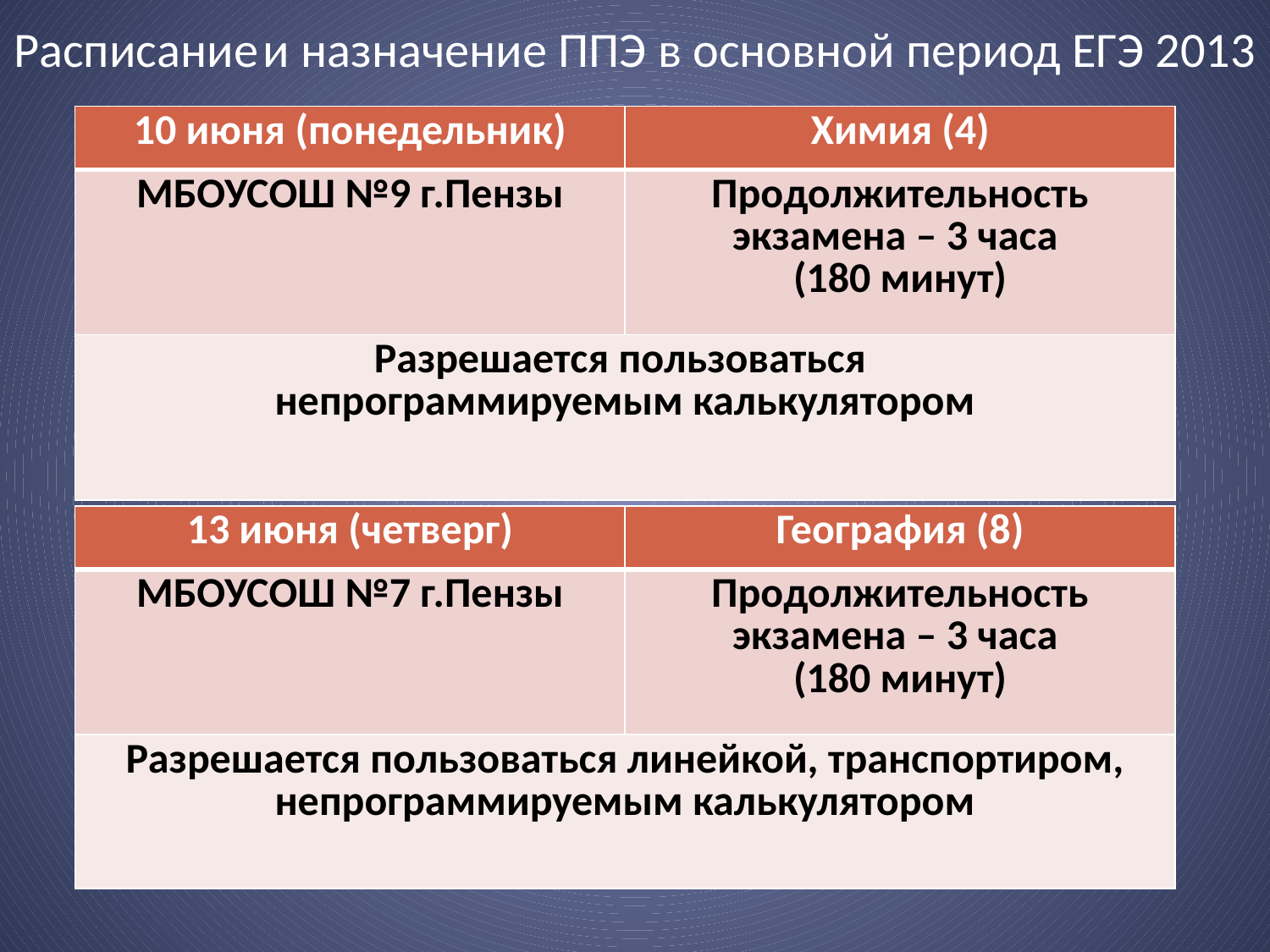

Расписание и назначение ППЭ в основной период ЕГЭ 2013
| 10 июня (понедельник) | Химия (4) |
| --- | --- |
| МБОУСОШ №9 г.Пензы | Продолжительность экзамена – 3 часа (180 минут) |
| Разрешается пользоваться непрограммируемым калькулятором |  |
| 13 июня (четверг) | География (8) |
| --- | --- |
| МБОУСОШ №7 г.Пензы | Продолжительность экзамена – 3 часа (180 минут) |
| Разрешается пользоваться линейкой, транспортиром, непрограммируемым калькулятором |  |